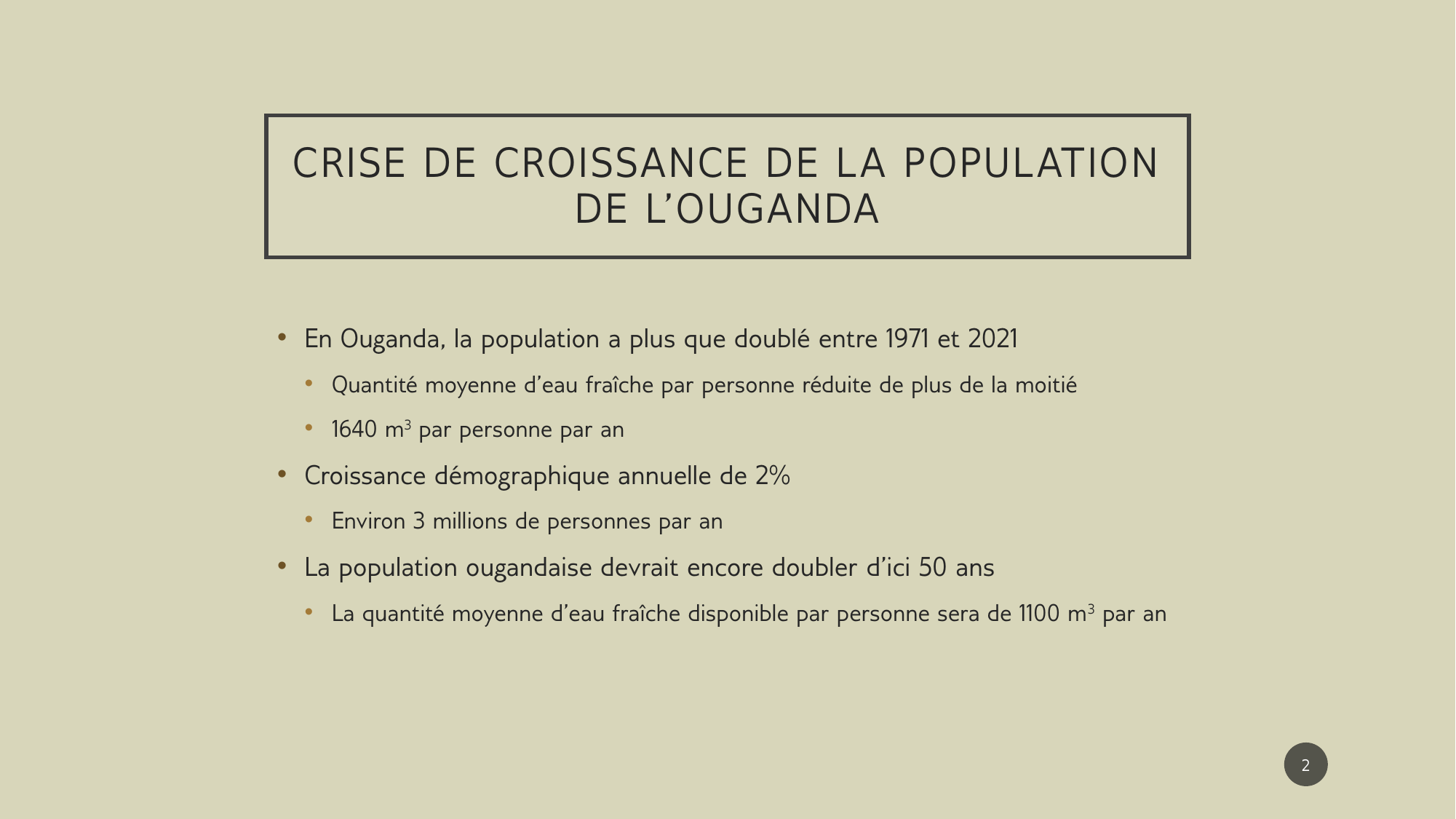

# Crise de croissance de la population de l’Ouganda
En Ouganda, la population a plus que doublé entre 1971 et 2021
Quantité moyenne d’eau fraîche par personne réduite de plus de la moitié
1640 m3 par personne par an
Croissance démographique annuelle de 2%
Environ 3 millions de personnes par an
La population ougandaise devrait encore doubler d’ici 50 ans
La quantité moyenne d’eau fraîche disponible par personne sera de 1100 m3 par an
2